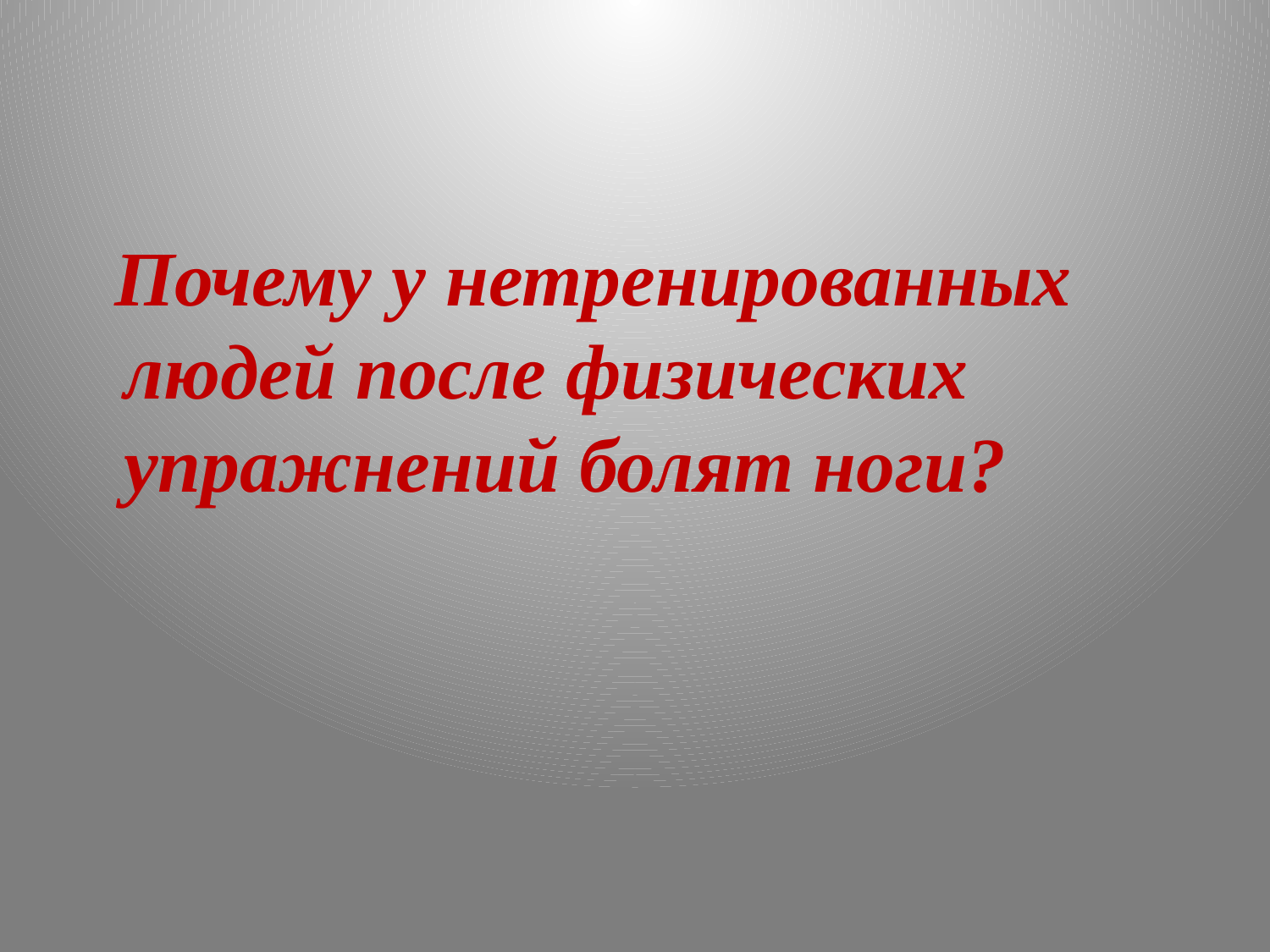

#
   Почему у нетренированных людей после физических упражнений болят ноги?